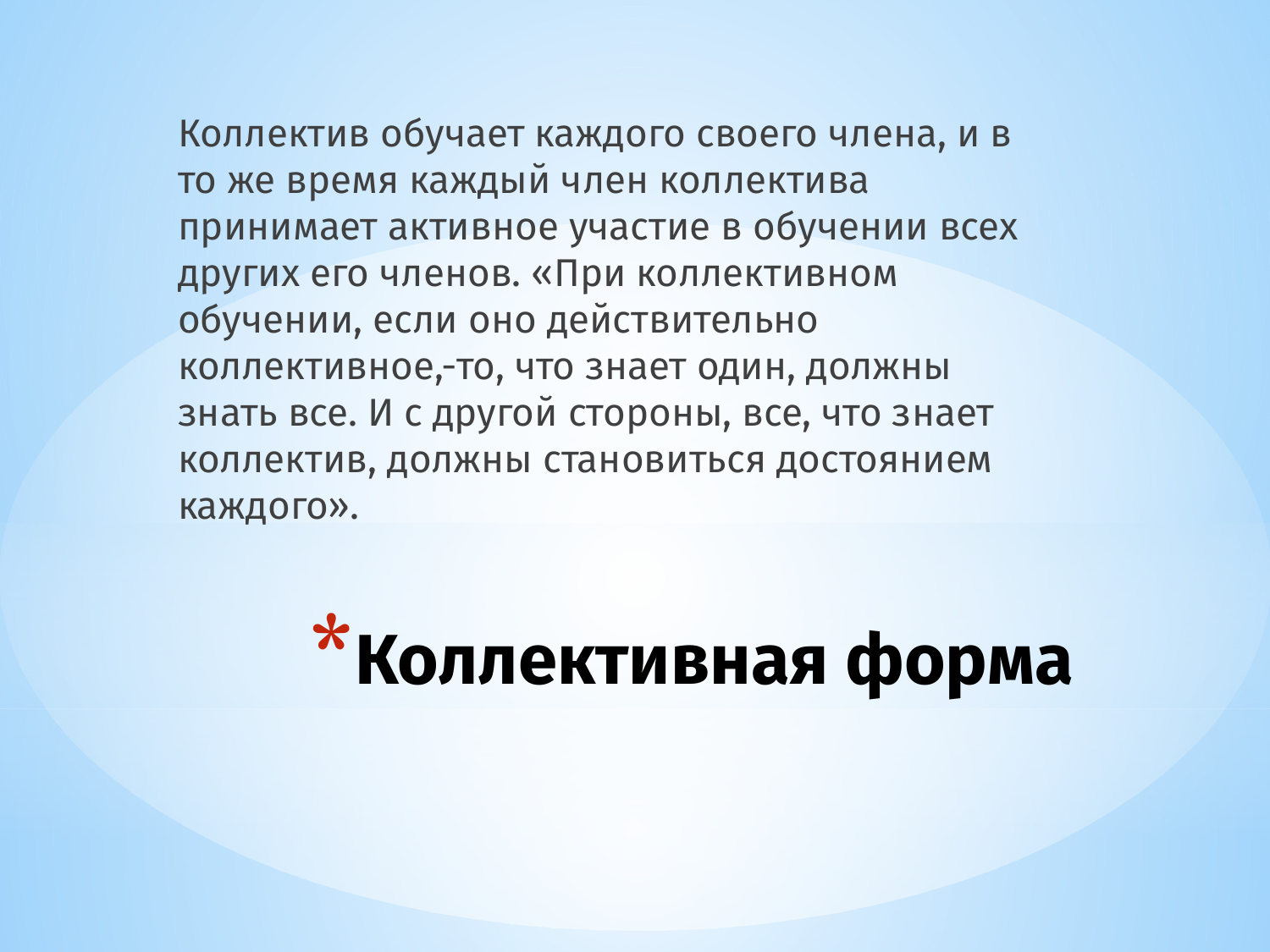

Коллектив обучает каждого своего члена, и в то же время каждый член коллектива принимает активное участие в обучении всех других его членов. «При коллективном обучении, если оно действительно коллективное,-то, что знает один, должны знать все. И с другой стороны, все, что знает коллектив, должны становиться достоянием каждого».
# Коллективная форма